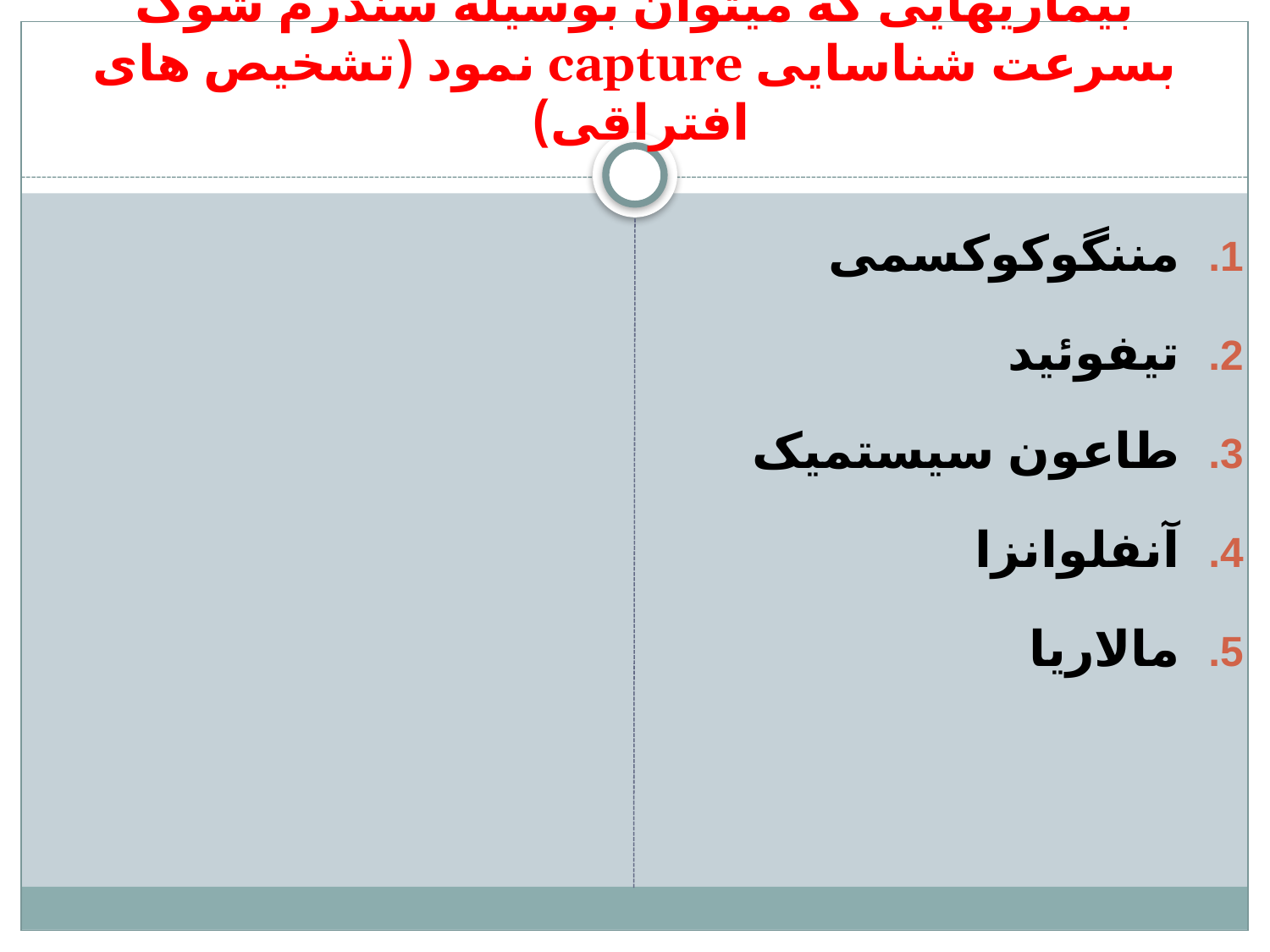

# بیماریهایی که میتوان بوسیله سندرم شوک بسرعت شناسایی capture نمود (تشخیص های افتراقی)
مننگوکوکسمی
تیفوئید
طاعون سیستمیک
آنفلوانزا
مالاریا